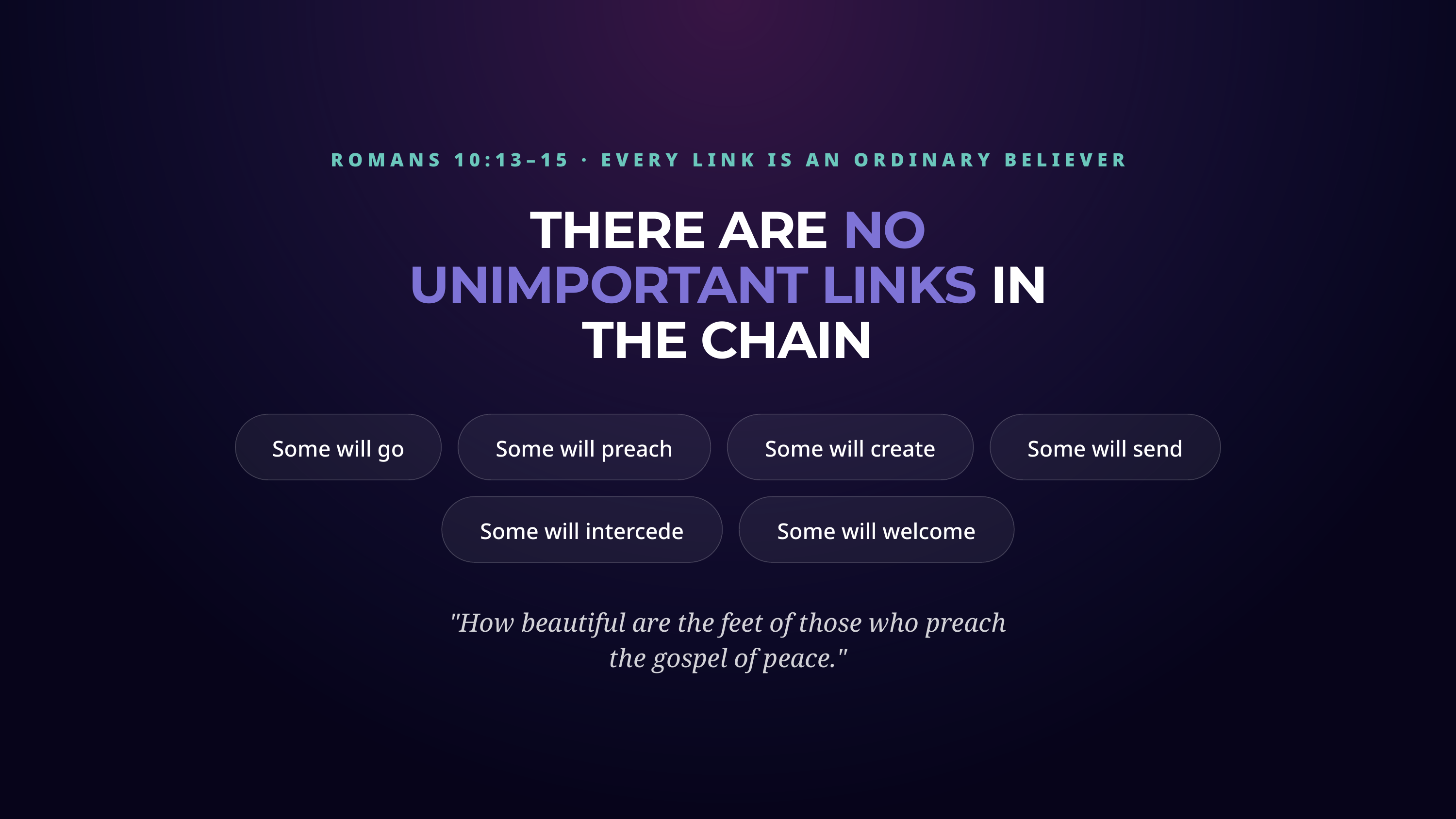

ROMANS 10:13–15 · EVERY LINK IS AN ORDINARY BELIEVER
THERE ARE NO UNIMPORTANT LINKS IN THE CHAIN

Some will go
Some will preach
Some will create
Some will send

Some will intercede
Some will welcome
"How beautiful are the feet of those who preach the gospel of peace."